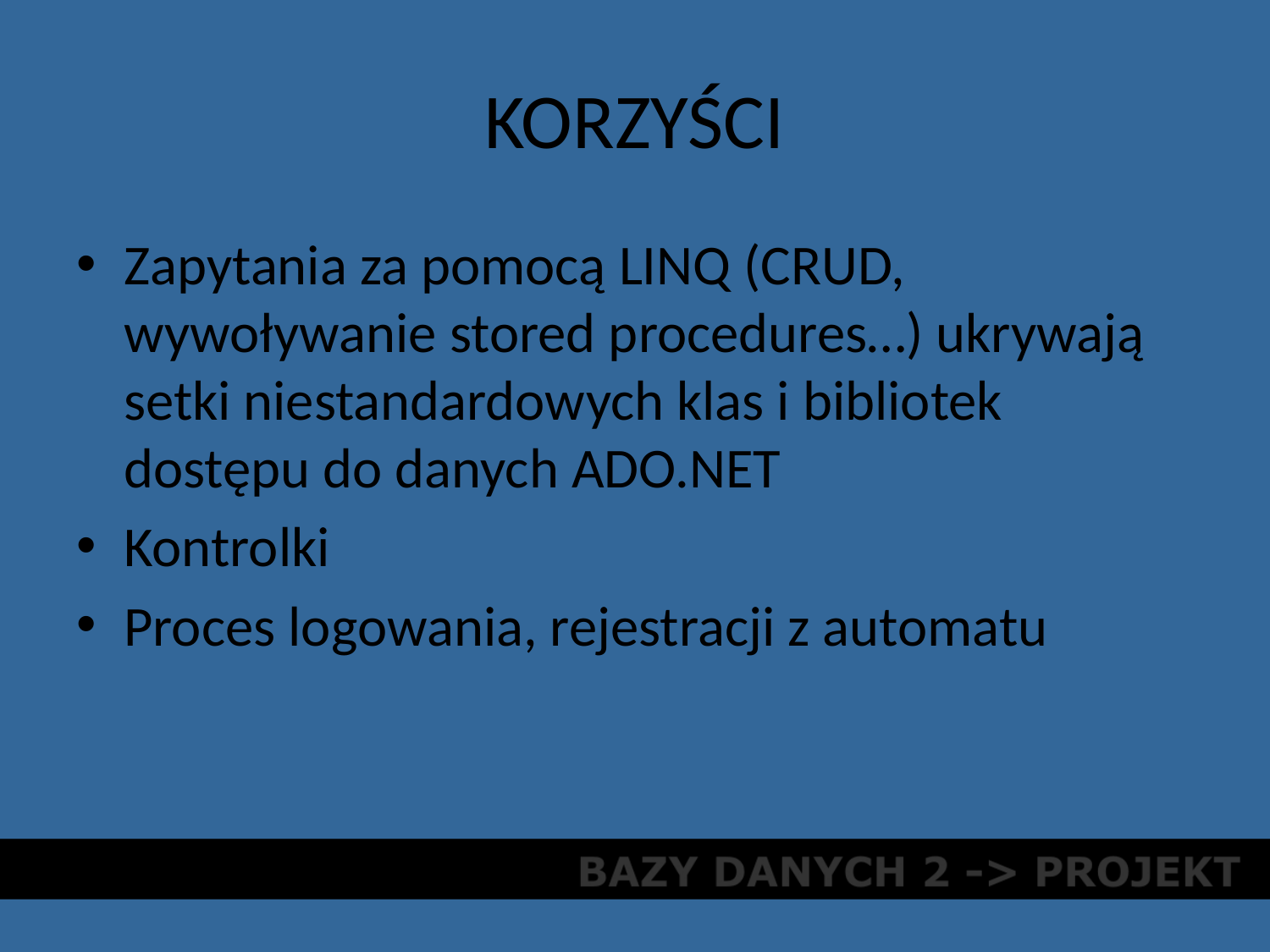

# KORZYŚCI
Zapytania za pomocą LINQ (CRUD, wywoływanie stored procedures…) ukrywają setki niestandardowych klas i bibliotek dostępu do danych ADO.NET
Kontrolki
Proces logowania, rejestracji z automatu